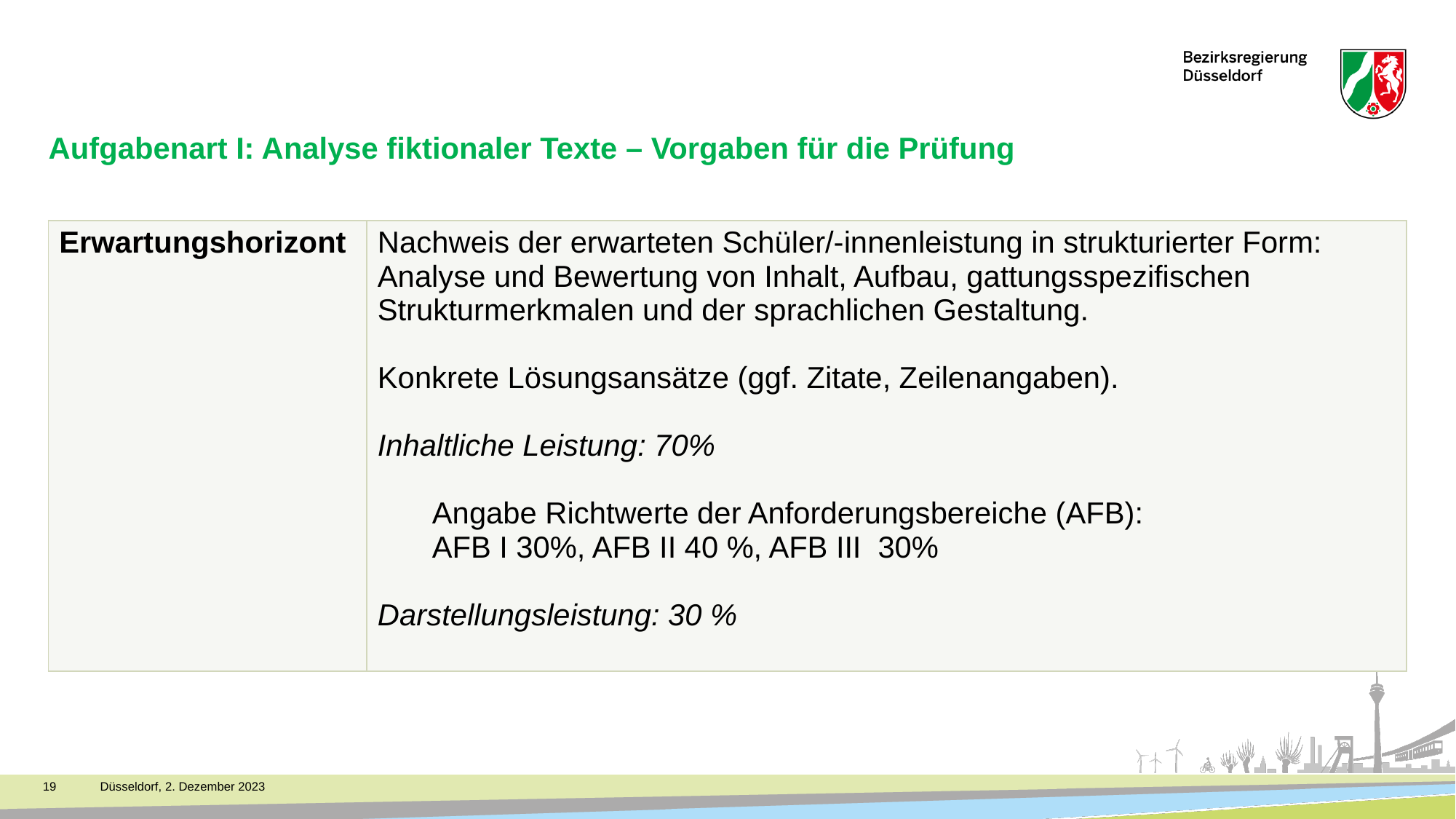

# Aufgabenart I: Analyse fiktionaler Texte – Vorgaben für die Prüfung
| Erwartungshorizont | Nachweis der erwarteten Schüler/-innenleistung in strukturierter Form: Analyse und Bewertung von Inhalt, Aufbau, gattungsspezifischen Strukturmerkmalen und der sprachlichen Gestaltung. Konkrete Lösungsansätze (ggf. Zitate, Zeilenangaben). Inhaltliche Leistung: 70% Angabe Richtwerte der Anforderungsbereiche (AFB): AFB I 30%, AFB II 40 %, AFB III 30% Darstellungsleistung: 30 % |
| --- | --- |
19
Düsseldorf, 2. Dezember 2023